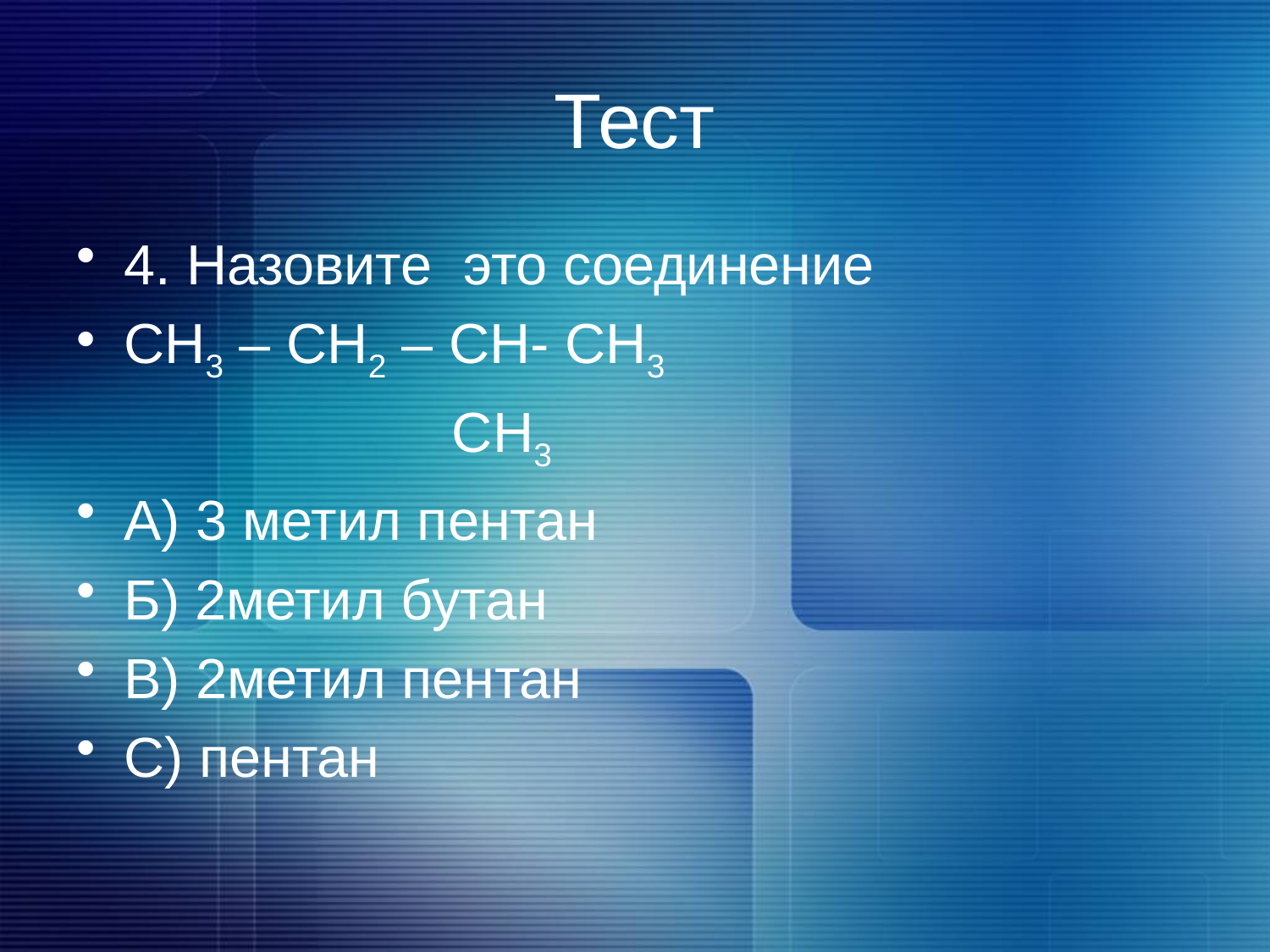

# Тест
4. Назовите  это соединение
СН3 – СН2 – СН- СН3
                        СН3
А) 3 метил пентан
Б) 2метил бутан
В) 2метил пентан
С) пентан